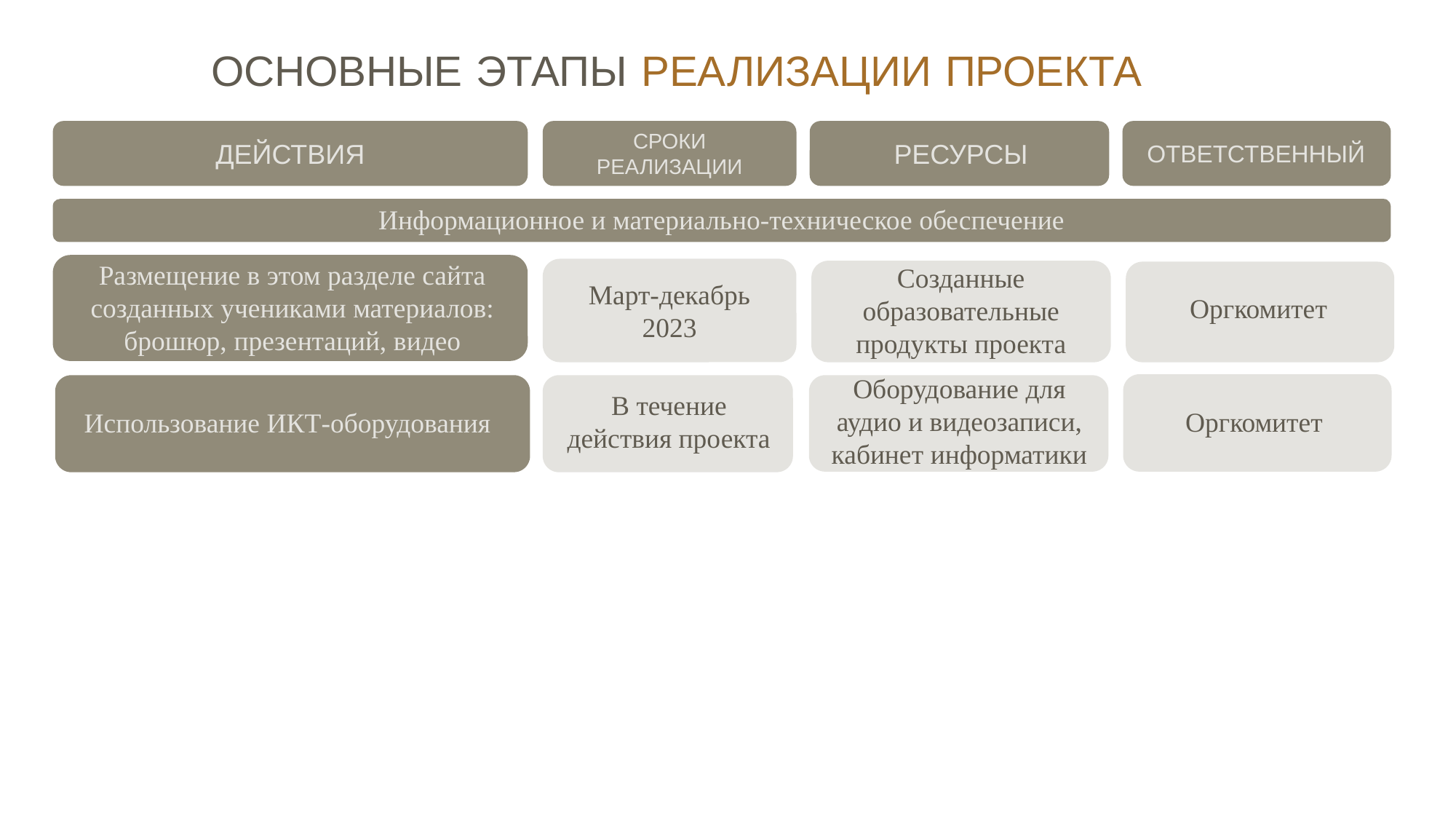

# ОСНОВНЫЕ ЭТАПЫ РЕАЛИЗАЦИИ ПРОЕКТА

СРОКИ РЕАЛИЗАЦИИ
ДЕЙСТВИЯ
РЕСУРСЫ
ОТВЕТСТВЕННЫЙ
Информационное и материально-техническое обеспечение

Размещение в этом разделе сайта созданных учениками материалов: брошюр, презентаций, видео
Созданные образовательные продукты проекта

Март-декабрь 2023

Оргкомитет
Оборудование для аудио и видеозаписи, кабинет информатики

В течение действия проекта
Оргкомитет
Использование ИКТ-оборудования